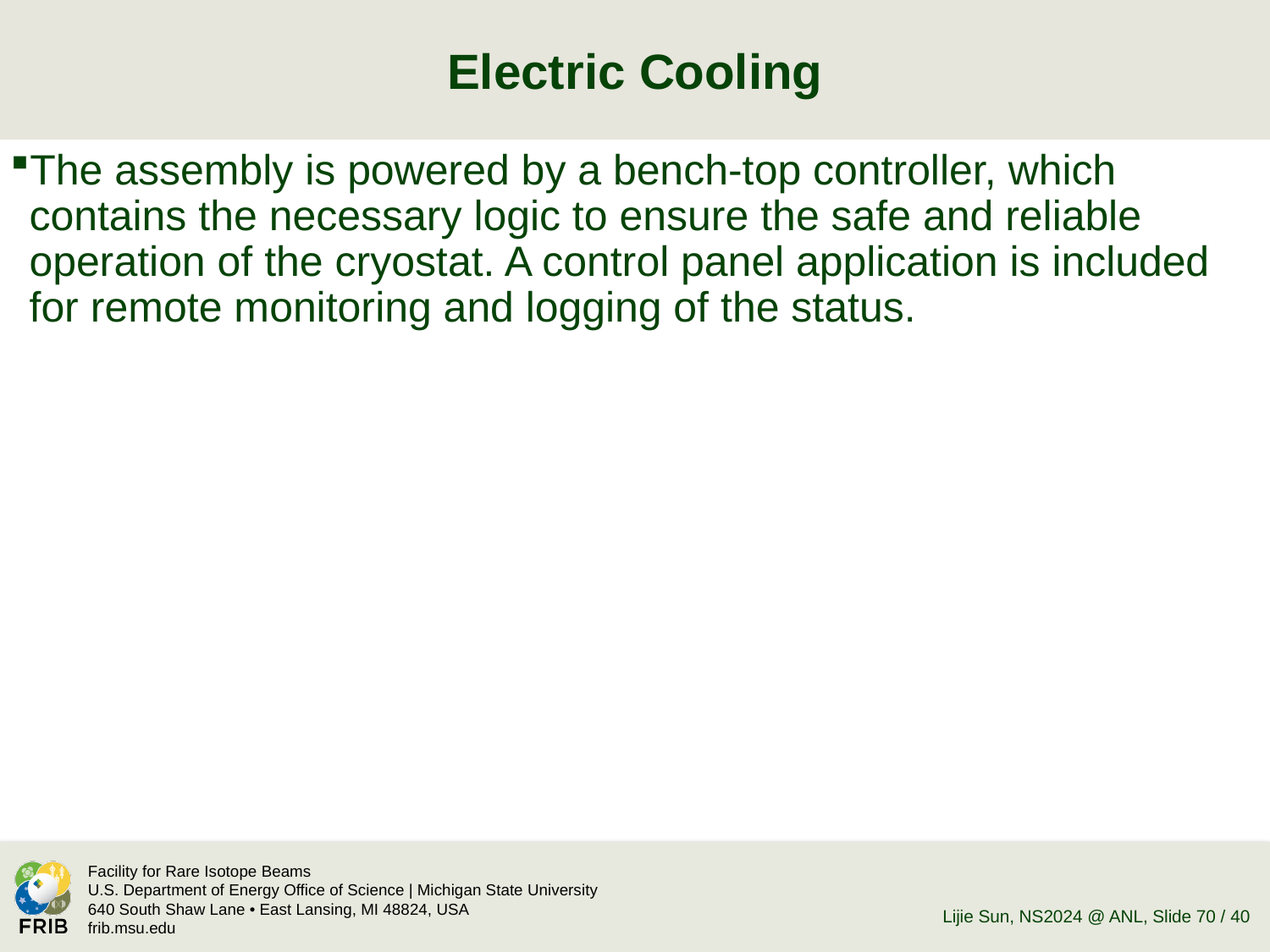

# Electric Cooling
The assembly is powered by a bench-top controller, which contains the necessary logic to ensure the safe and reliable operation of the cryostat. A control panel application is included for remote monitoring and logging of the status.
Lijie Sun, NS2024 @ ANL
, Slide 70 / 40